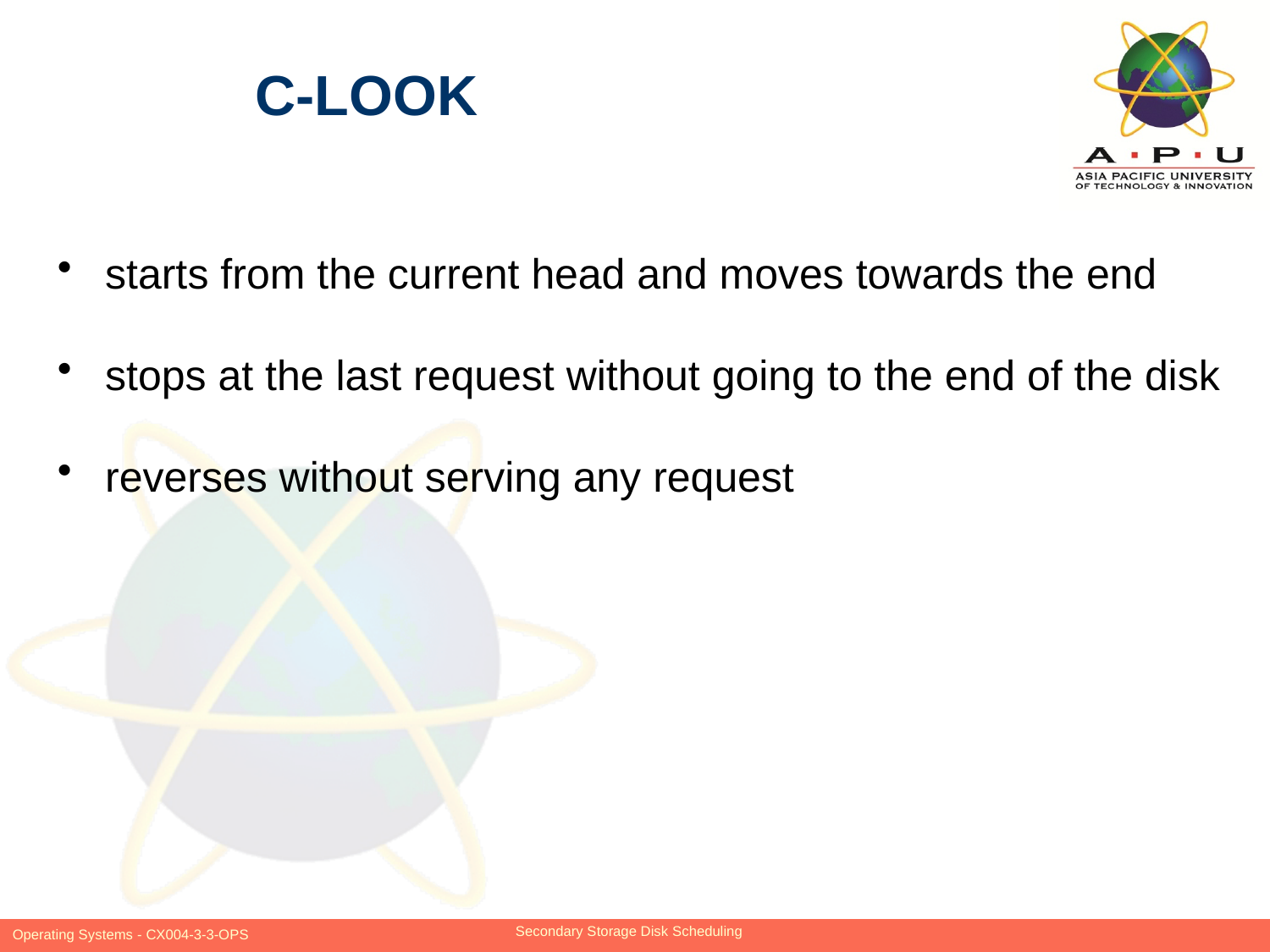

C-LOOK

starts from the current head and moves towards the end

stops at the last request without going to the end of the disk

reverses without serving any request

Slide 9 of 15